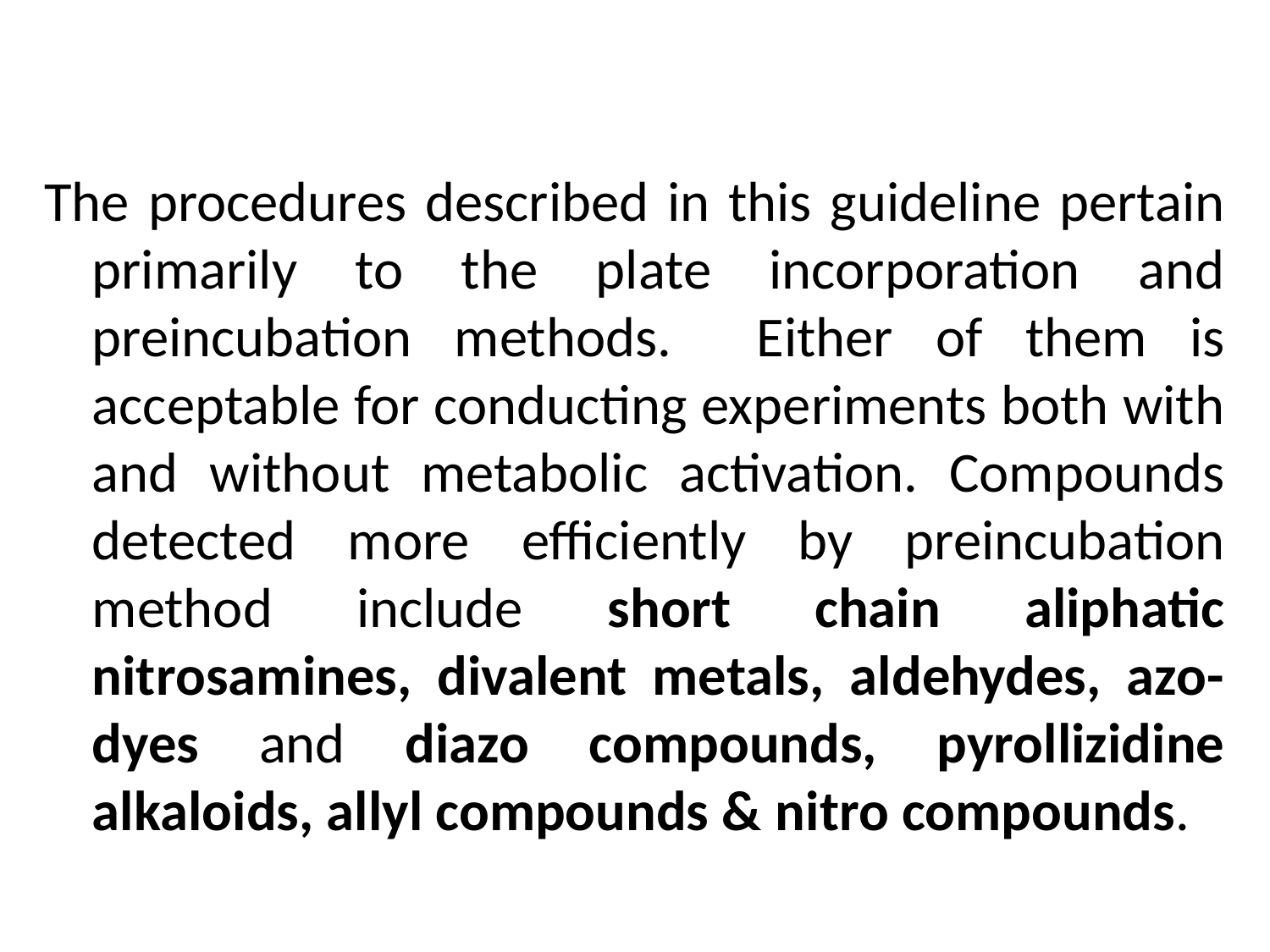

The procedures described in this guideline pertain primarily to the plate incorporation and preincubation methods.  Either of them is acceptable for conducting experiments both with and without metabolic activation. Compounds detected more efficiently by preincubation method include short chain aliphatic nitrosamines, divalent metals, aldehydes, azo-dyes and diazo compounds, pyrollizidine alkaloids, allyl compounds & nitro compounds.